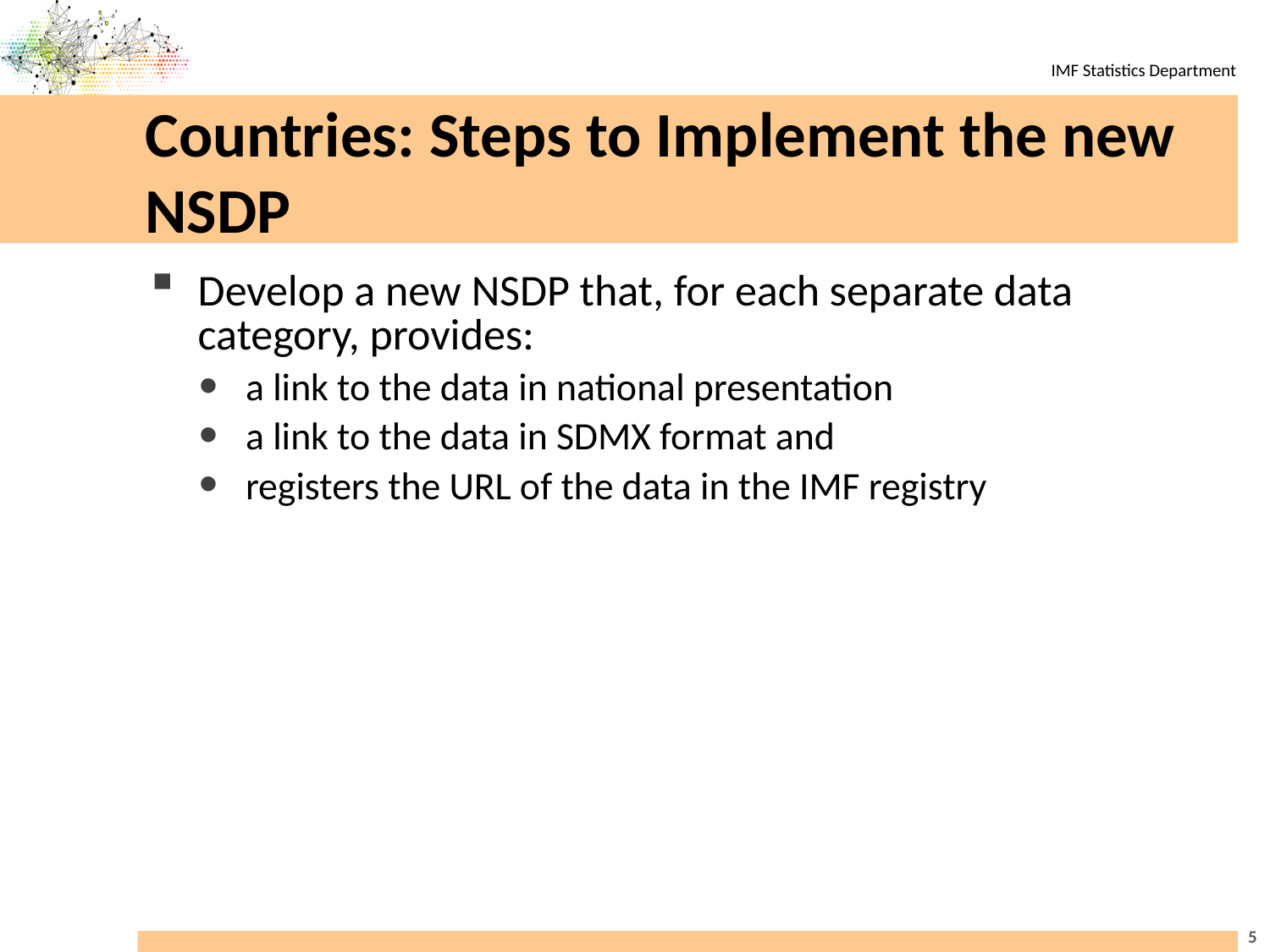

# Countries: Steps to Implement the new NSDP
Develop a new NSDP that, for each separate data category, provides:
a link to the data in national presentation
a link to the data in SDMX format and
registers the URL of the data in the IMF registry
5